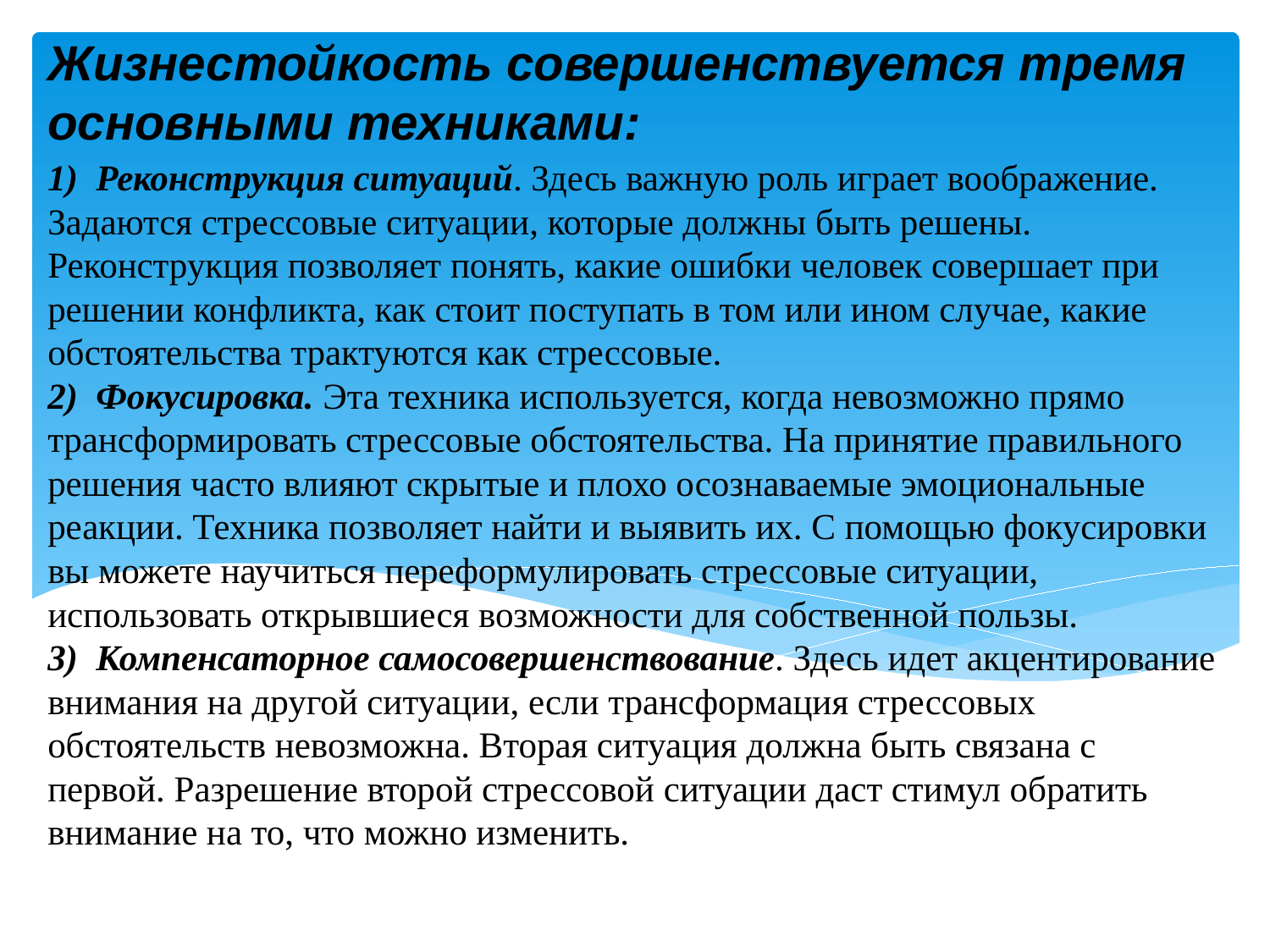

Жизнестойкость совершенствуется тремя основными техниками:
# 1)  Реконструкция ситуаций. Здесь важную роль играет воображение. Задаются стрессовые ситуации, которые должны быть решены. Реконструкция позволяет понять, какие ошибки человек совершает при решении конфликта, как стоит поступать в том или ином случае, какие обстоятельства трактуются как стрессовые. 2)  Фокусировка. Эта техника используется, когда невозможно прямо трансформировать стрессовые обстоятельства. На принятие правильного решения часто влияют скрытые и плохо осознаваемые эмоциональные реакции. Техника позволяет найти и выявить их. С помощью фокусировки вы можете научиться переформулировать стрессовые ситуации, использовать открывшиеся возможности для собственной пользы. 3)  Компенсаторное самосовершенствование. Здесь идет акцентирование внимания на другой ситуации, если трансформация стрессовых обстоятельств невозможна. Вторая ситуация должна быть связана с первой. Разрешение второй стрессовой ситуации даст стимул обратить внимание на то, что можно изменить.